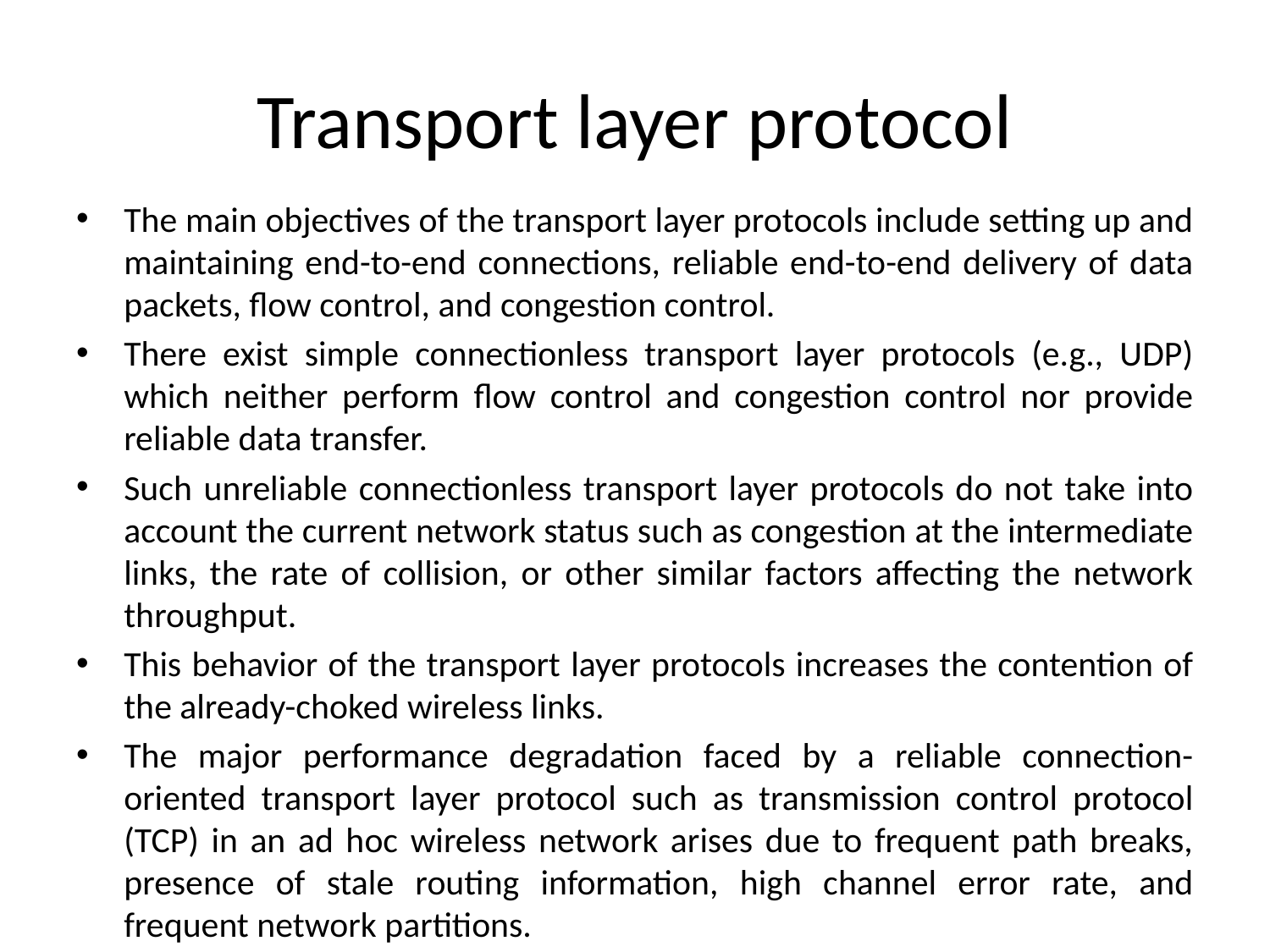

# Transport layer protocol
The main objectives of the transport layer protocols include setting up and maintaining end-to-end connections, reliable end-to-end delivery of data packets, flow control, and congestion control.
There exist simple connectionless transport layer protocols (e.g., UDP) which neither perform flow control and congestion control nor provide reliable data transfer.
Such unreliable connectionless transport layer protocols do not take into account the current network status such as congestion at the intermediate links, the rate of collision, or other similar factors affecting the network throughput.
This behavior of the transport layer protocols increases the contention of the already-choked wireless links.
The major performance degradation faced by a reliable connection-oriented transport layer protocol such as transmission control protocol (TCP) in an ad hoc wireless network arises due to frequent path breaks, presence of stale routing information, high channel error rate, and frequent network partitions.